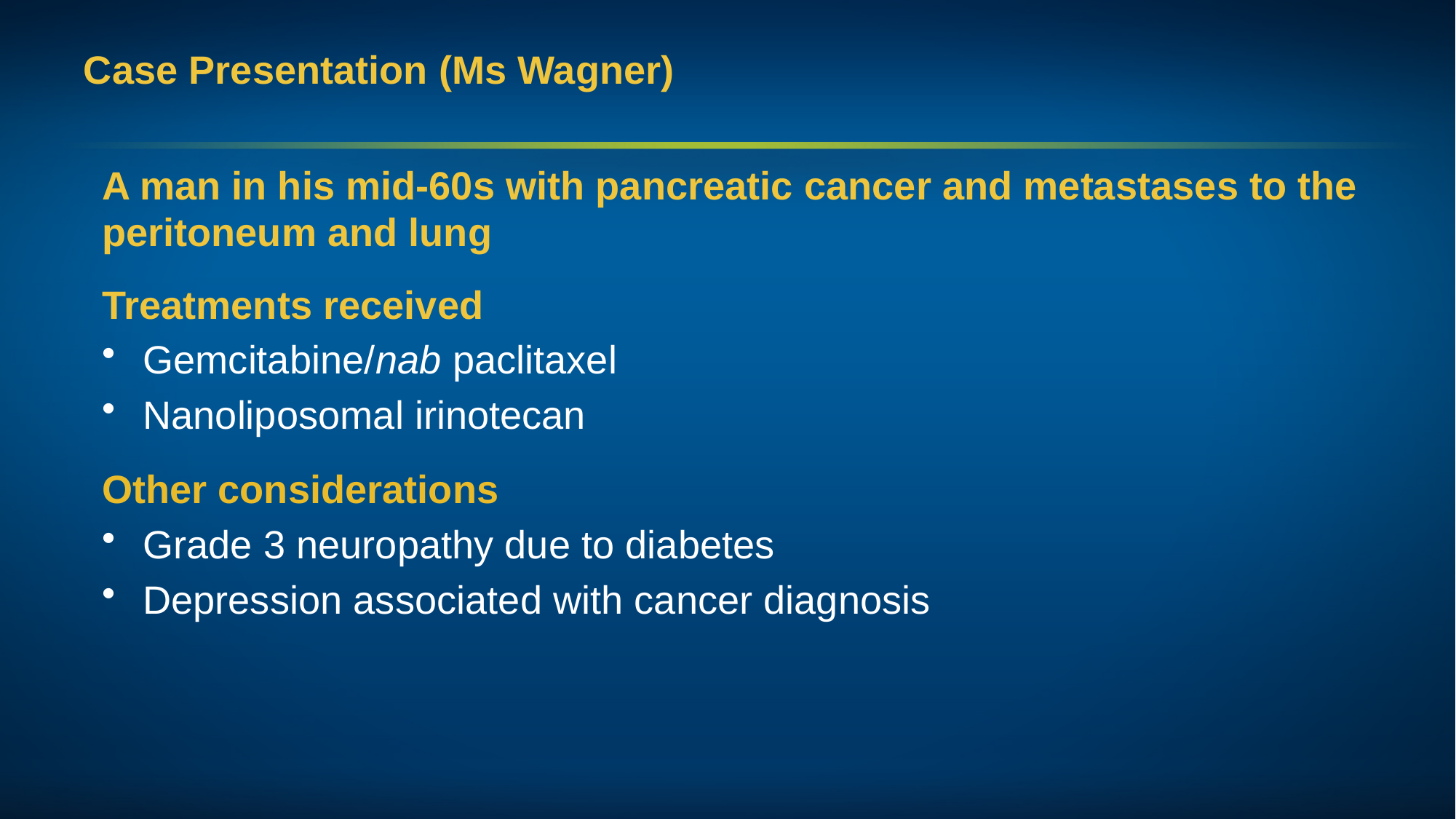

# Case Presentation (Ms Wagner)
A man in his mid-60s with pancreatic cancer and metastases to the peritoneum and lung

Treatments received
Gemcitabine/nab paclitaxel
Nanoliposomal irinotecan
Other considerations
Grade 3 neuropathy due to diabetes
Depression associated with cancer diagnosis